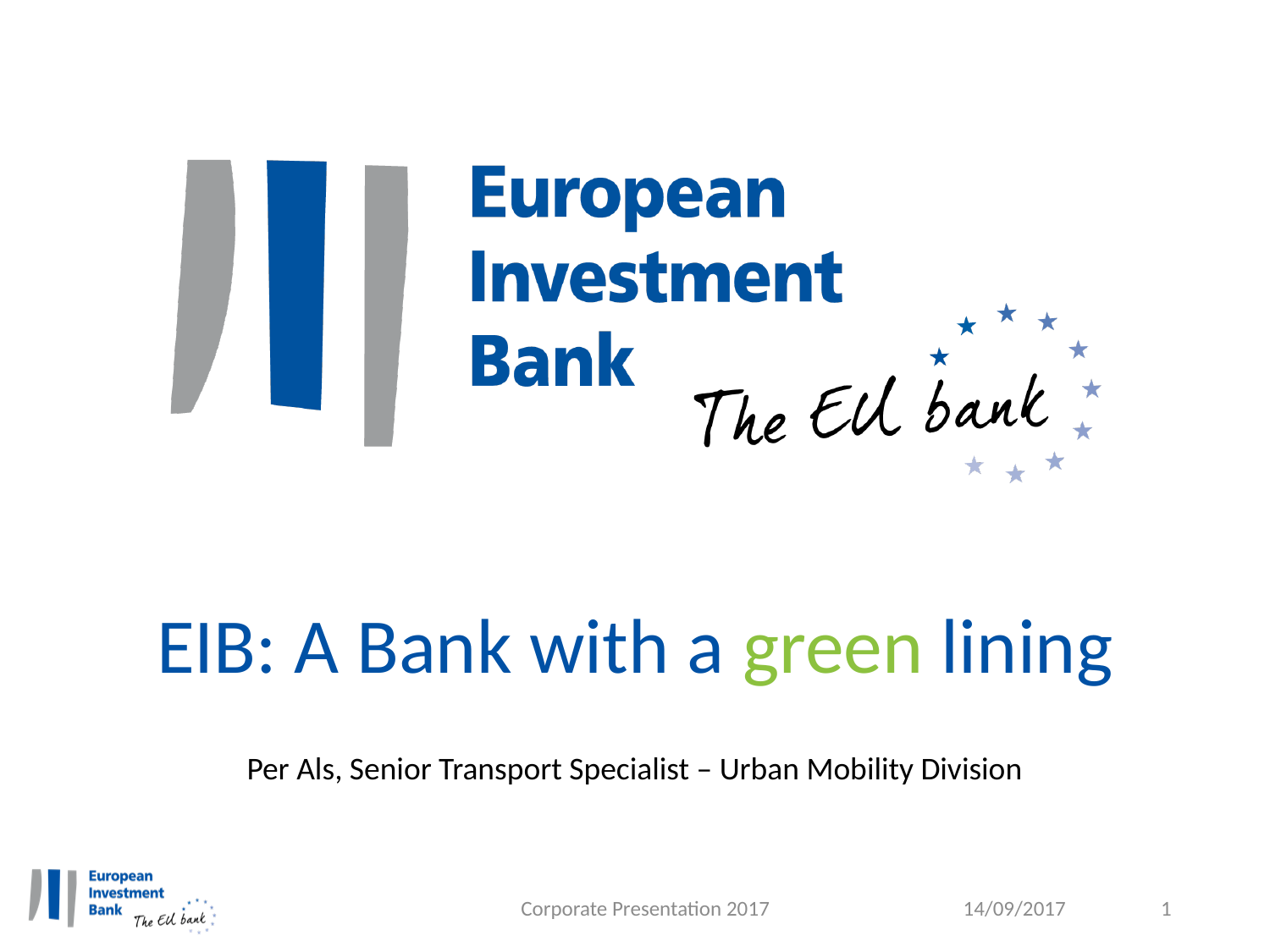

# EIB: A Bank with a green lining
Per Als, Senior Transport Specialist – Urban Mobility Division
Corporate Presentation 2017
14/09/2017
1